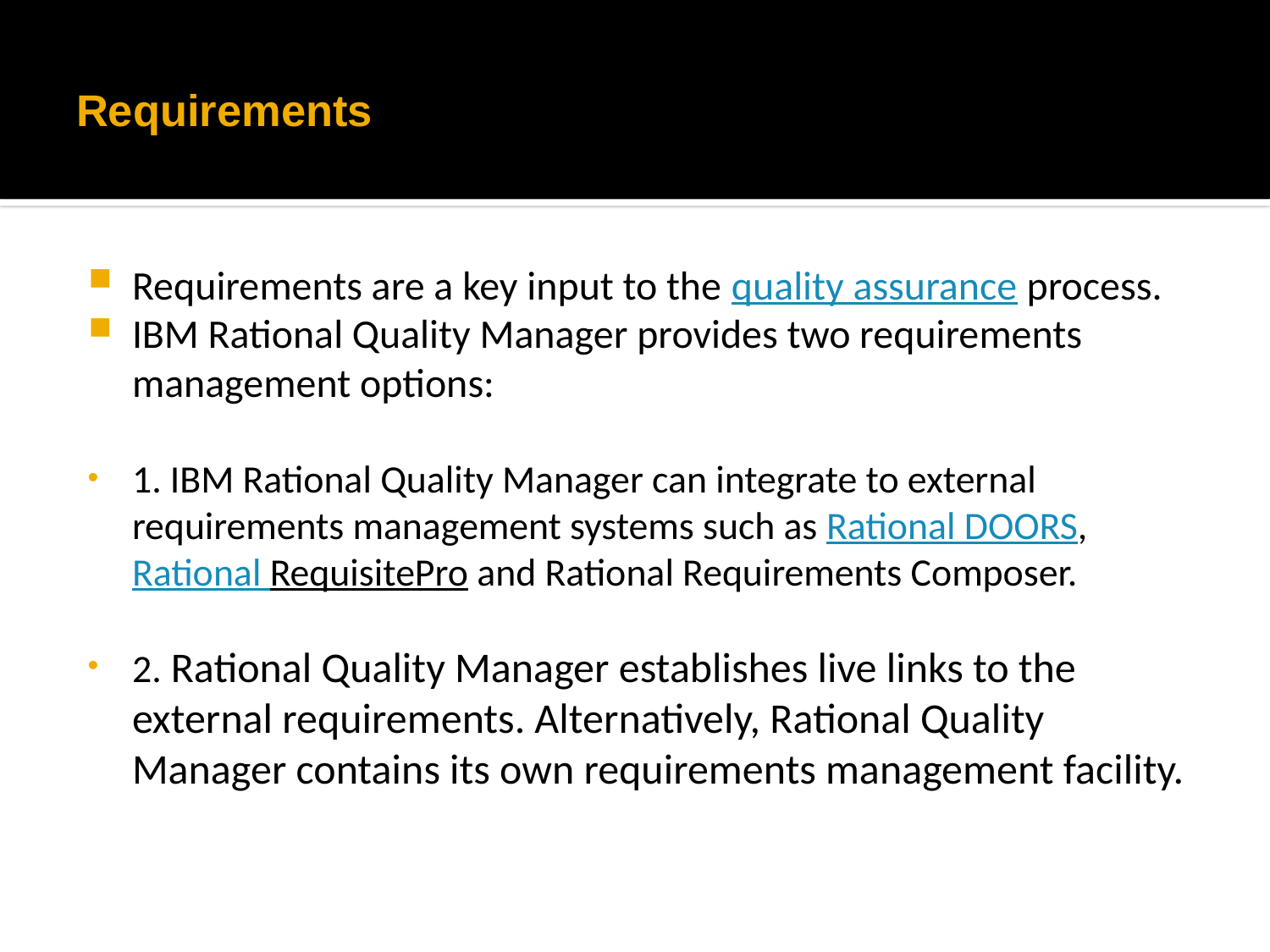

# Requirements
Requirements are a key input to the quality assurance process.
IBM Rational Quality Manager provides two requirements management options:

1. IBM Rational Quality Manager can integrate to external requirements management systems such as Rational DOORS, Rational RequisitePro and Rational Requirements Composer.

2. Rational Quality Manager establishes live links to the external requirements. Alternatively, Rational Quality Manager contains its own requirements management facility.